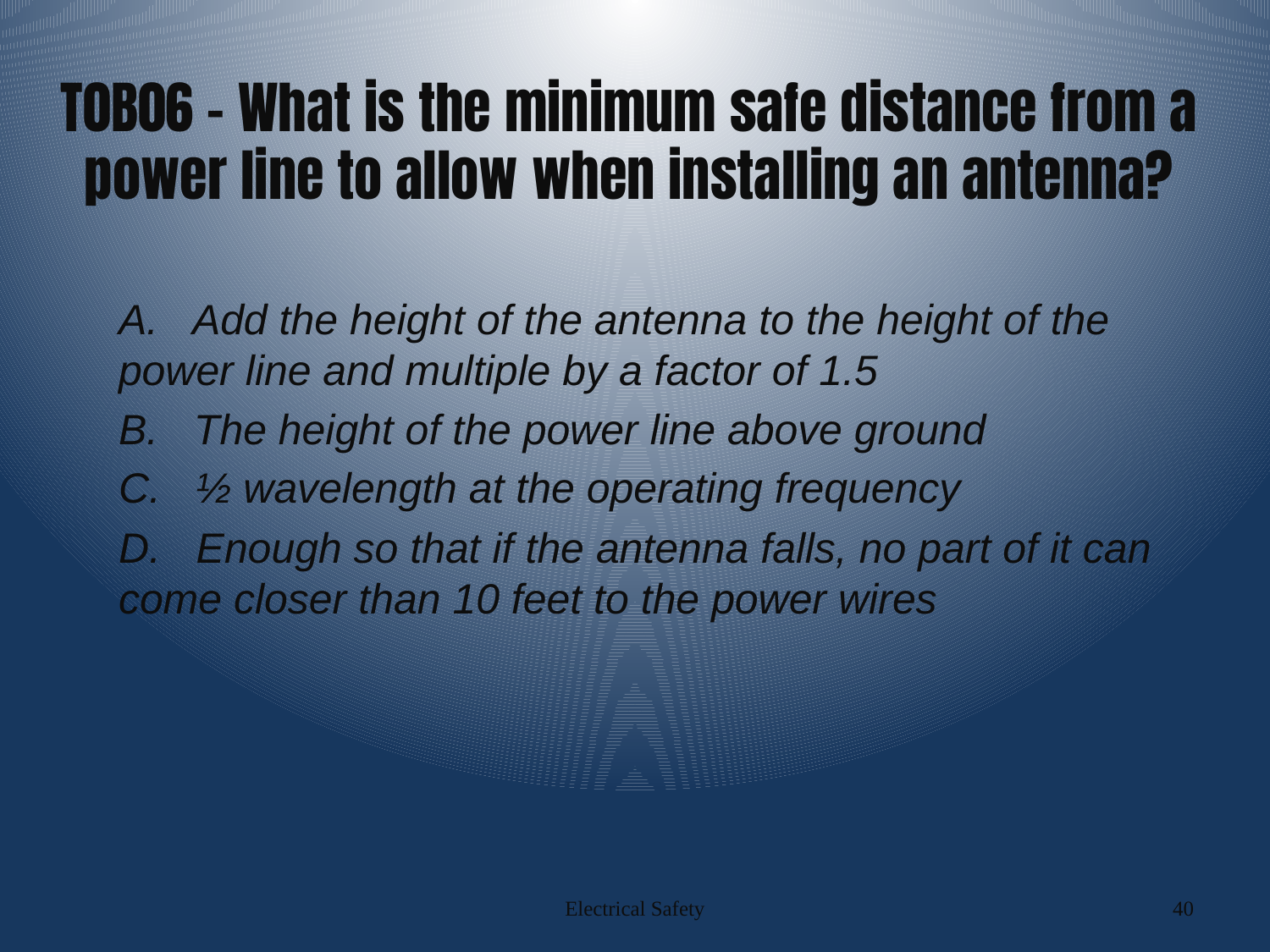

# T0B06 - What is the minimum safe distance from a power line to allow when installing an antenna?
A.   Add the height of the antenna to the height of the power line and multiple by a factor of 1.5
B.   The height of the power line above ground
C.   ½ wavelength at the operating frequency
D.   Enough so that if the antenna falls, no part of it can come closer than 10 feet to the power wires
Electrical Safety
40